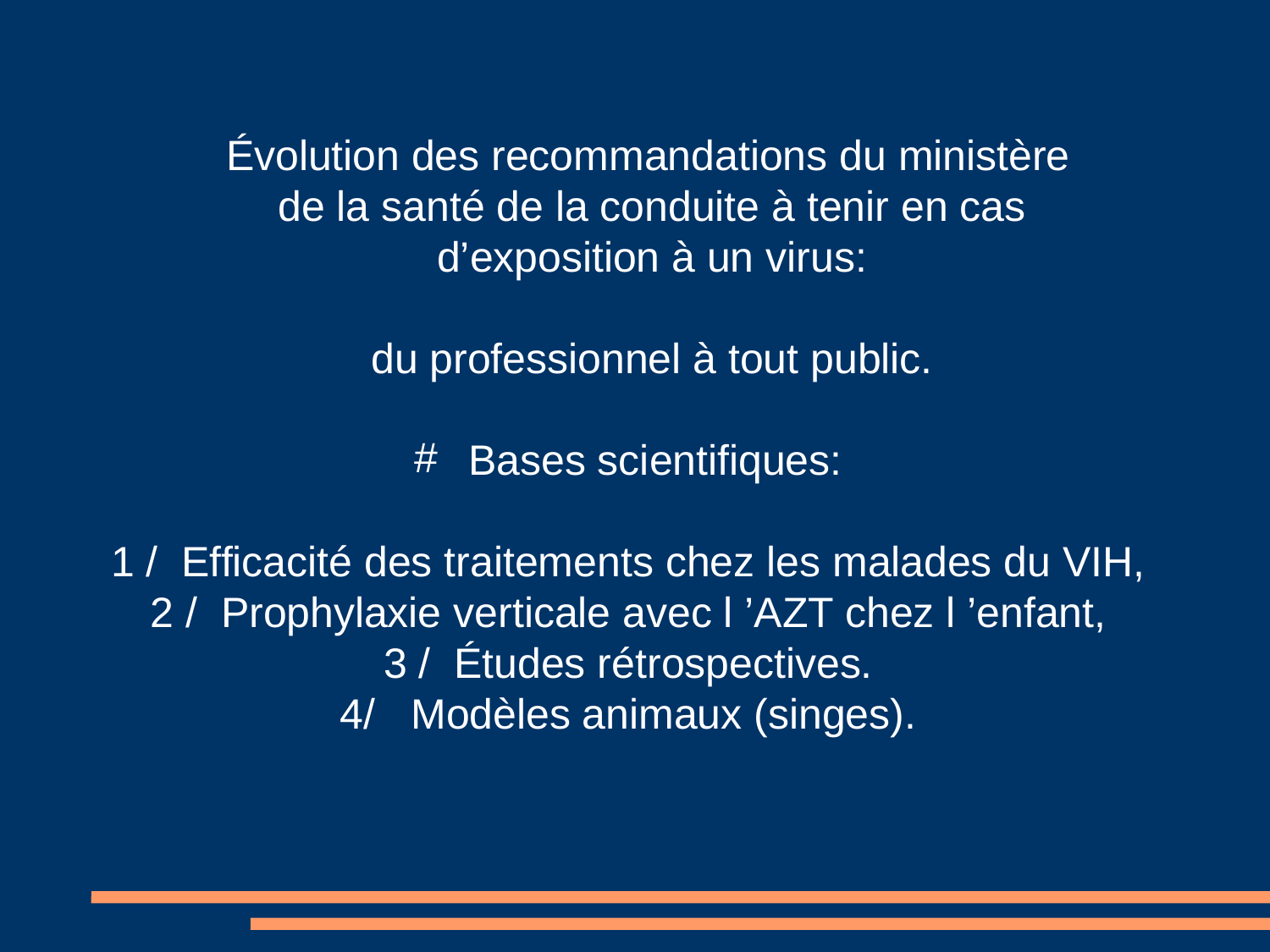

Évolution des recommandations du ministère
    de la santé de la conduite à tenir en cas
    d’exposition à un virus:

    du professionnel à tout public.

  Bases scientifiques:

1 /  Efficacité des traitements chez les malades du VIH,
2 /  Prophylaxie verticale avec l ’AZT chez l ’enfant,
3 /  Études rétrospectives.
4/   Modèles animaux (singes).